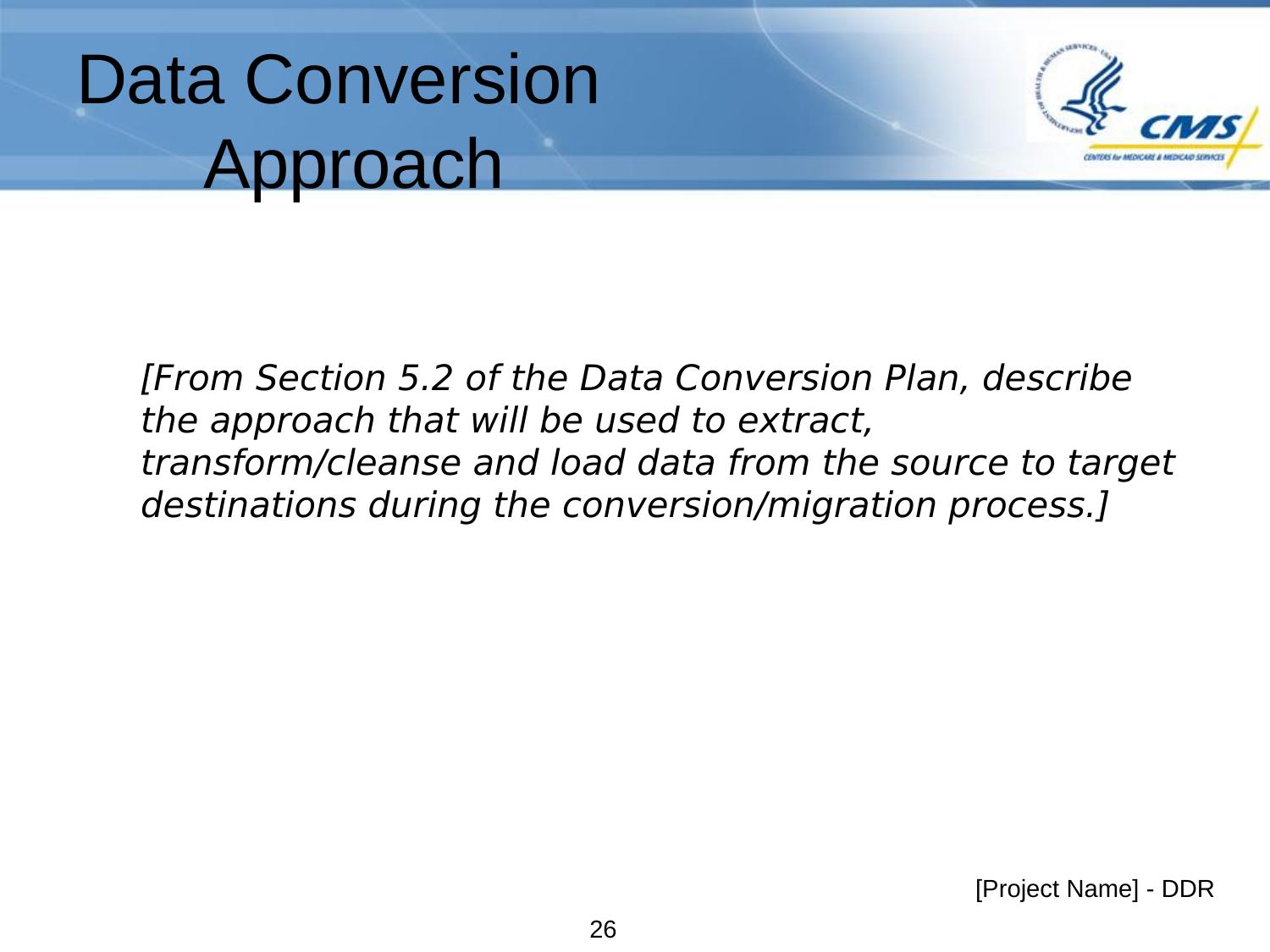

# Data Conversion Approach
[From Section 5.2 of the Data Conversion Plan, describe the approach that will be used to extract, transform/cleanse and load data from the source to target destinations during the conversion/migration process.]

[Project Name] - DDR
26